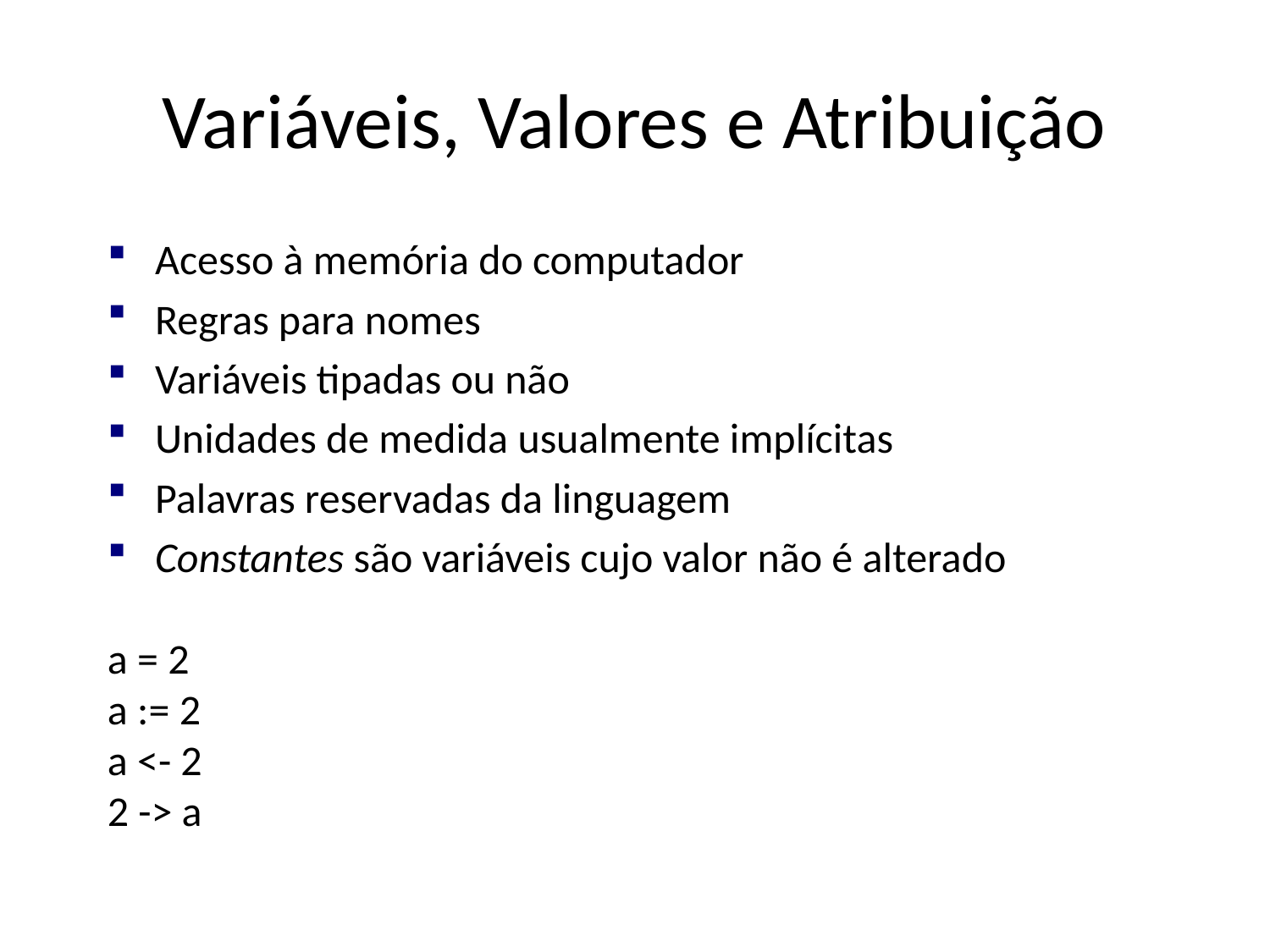

# Variáveis, Valores e Atribuição
Acesso à memória do computador
Regras para nomes
Variáveis tipadas ou não
Unidades de medida usualmente implícitas
Palavras reservadas da linguagem
Constantes são variáveis cujo valor não é alterado

a = 2
a := 2
a <- 2
2 -> a